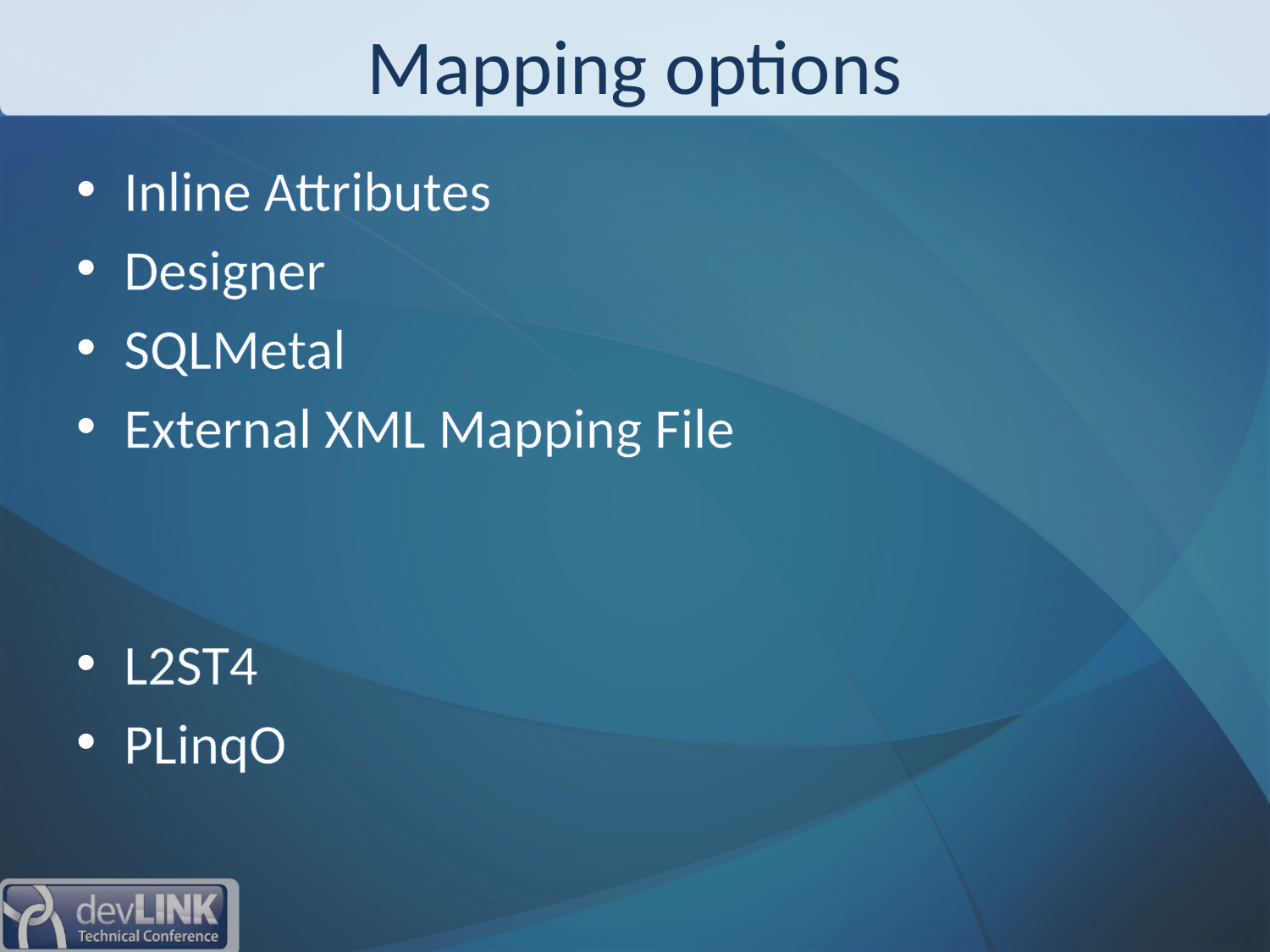

# Mapping options
Inline Attributes
Designer
SQLMetal
External XML Mapping File

L2ST4
PLinqO